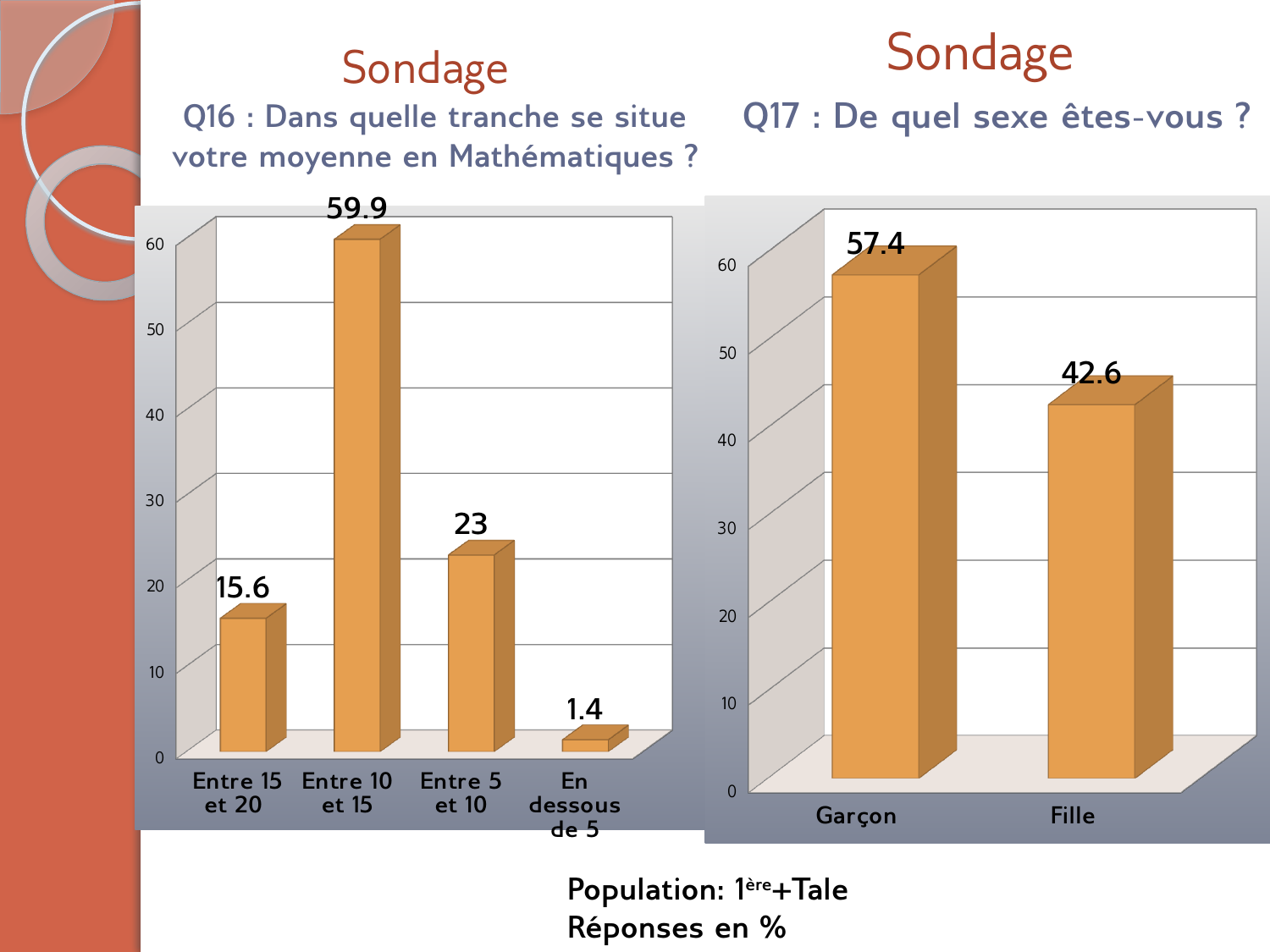

# Sondage Q17 : De quel sexe êtes-vous ?
Sondage
Q16 : Dans quelle tranche se situe votre moyenne en Mathématiques ?

[unsupported chart]

[unsupported chart]

Population: 1ère+Tale
Réponses en %